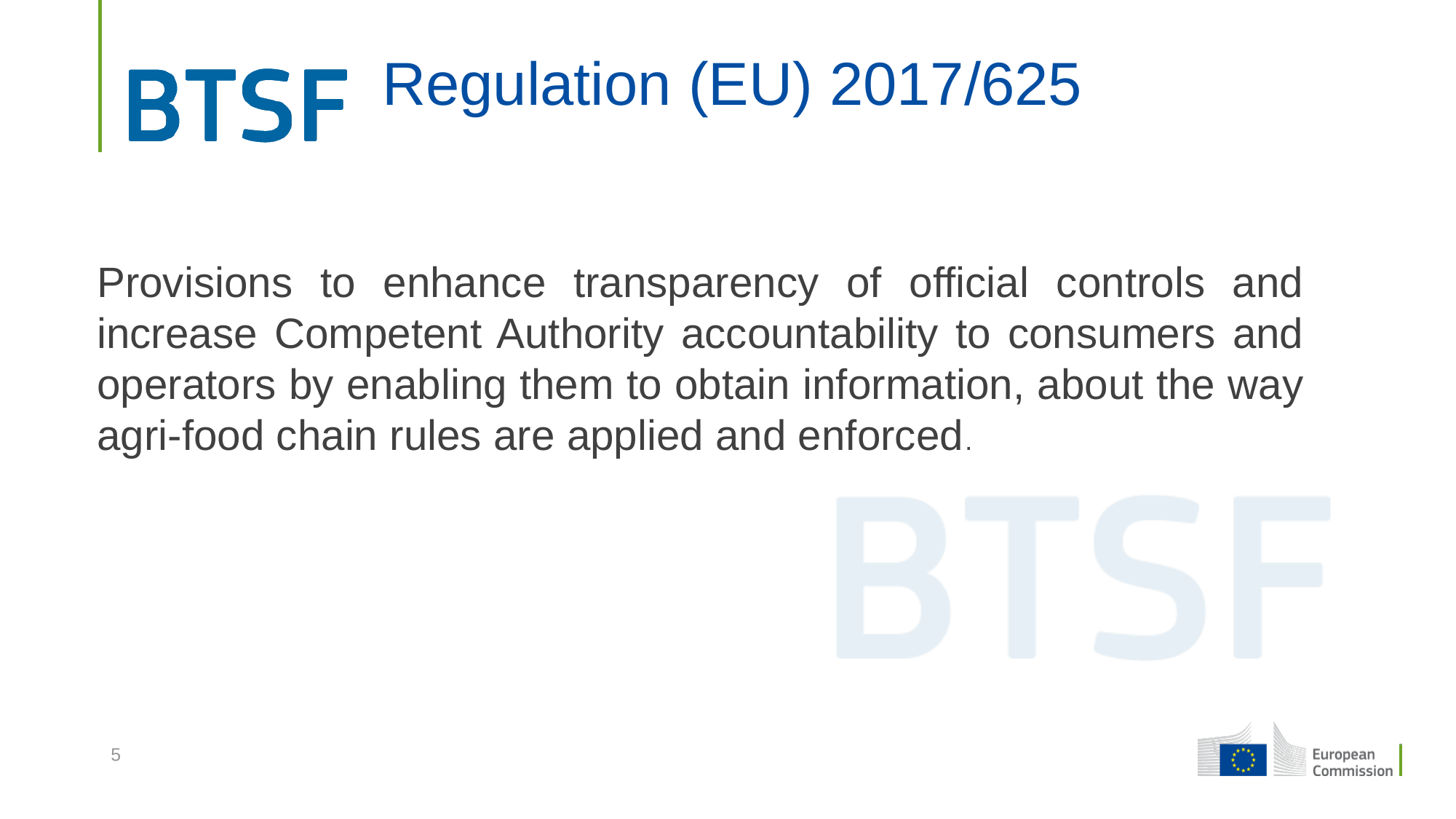

# Regulation (EU) 2017/625
Provisions to enhance transparency of official controls and increase Competent Authority accountability to consumers and operators by enabling them to obtain information, about the way agri-food chain rules are applied and enforced.
5